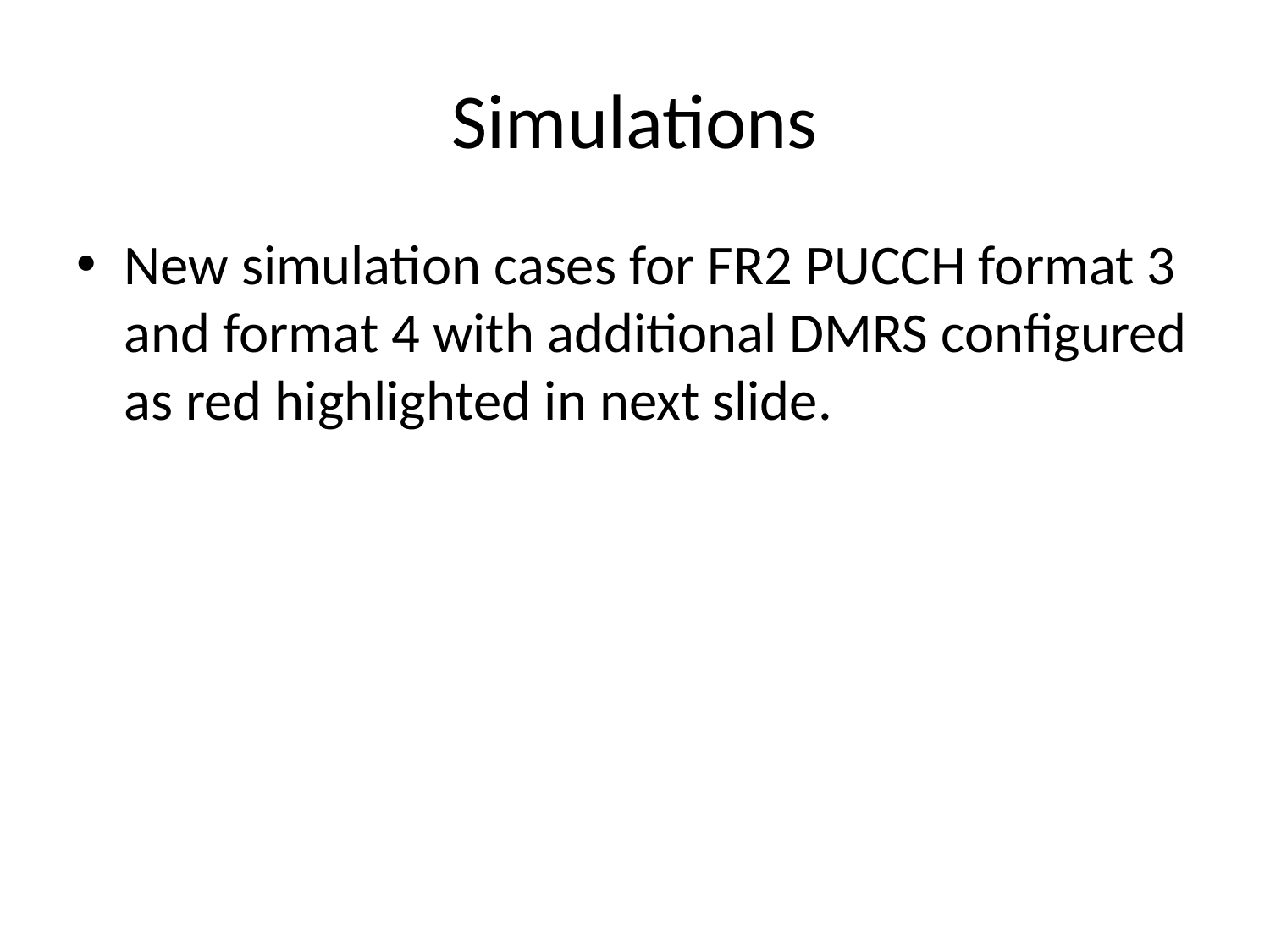

# Simulations
New simulation cases for FR2 PUCCH format 3 and format 4 with additional DMRS configured as red highlighted in next slide.